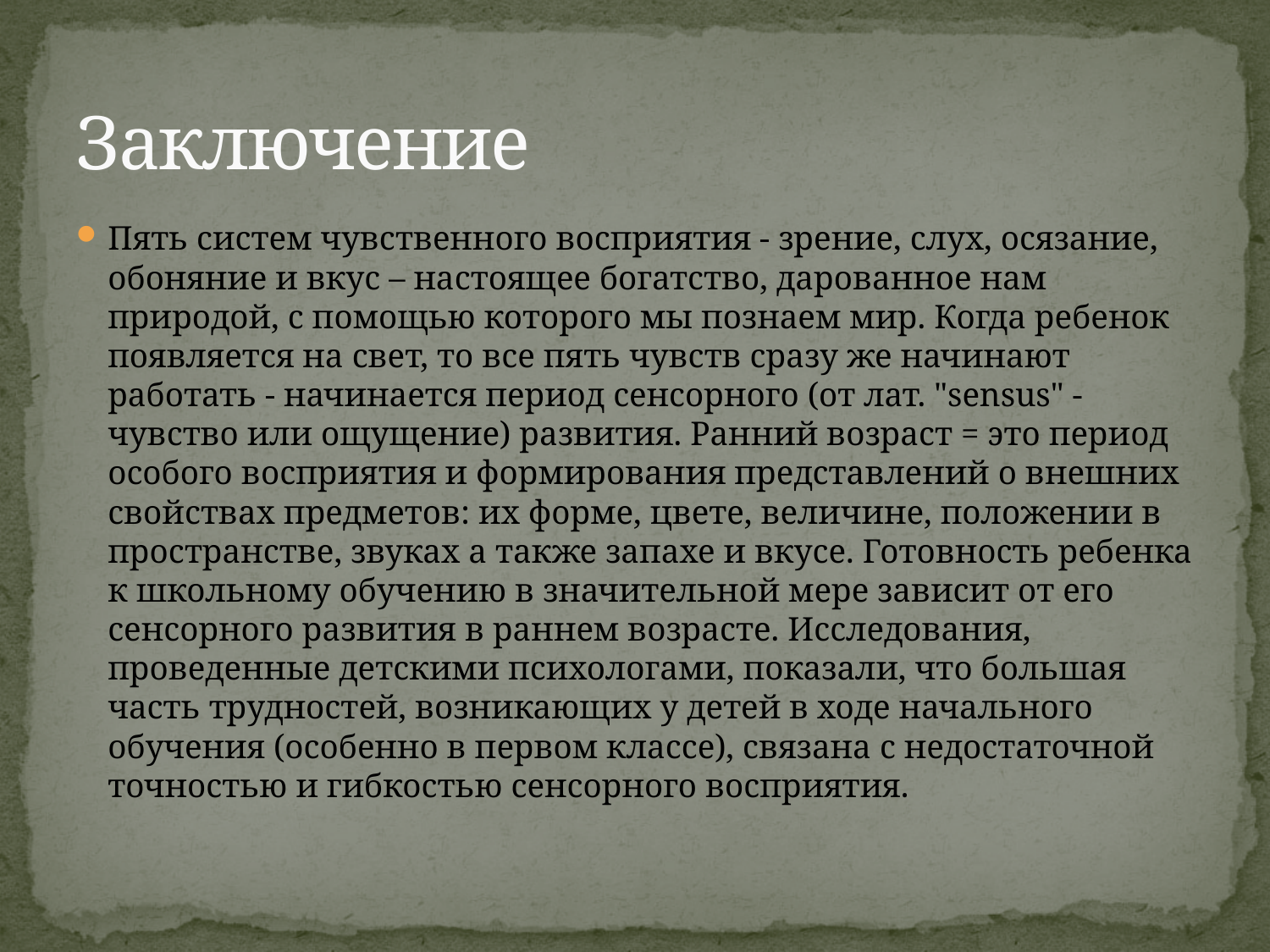

# Заключение
Пять систем чувственного восприятия - зрение, слух, осязание, обоняние и вкус – настоящее богатство, дарованное нам природой, с помощью которого мы познаем мир. Когда ребенок появляется на свет, то все пять чувств сразу же начинают работать - начинается период сенсорного (от лат. "sensus" - чувство или ощущение) развития. Ранний возраст = это период особого восприятия и формирования представлений о внешних свойствах предметов: их форме, цвете, величине, положении в пространстве, звуках а также запахе и вкусе. Готовность ребенка к школьному обучению в значительной мере зависит от его сенсорного развития в раннем возрасте. Исследования, проведенные детскими психологами, показали, что большая часть трудностей, возникающих у детей в ходе начального обучения (особенно в первом классе), связана с недостаточной точностью и гибкостью сенсорного восприятия.